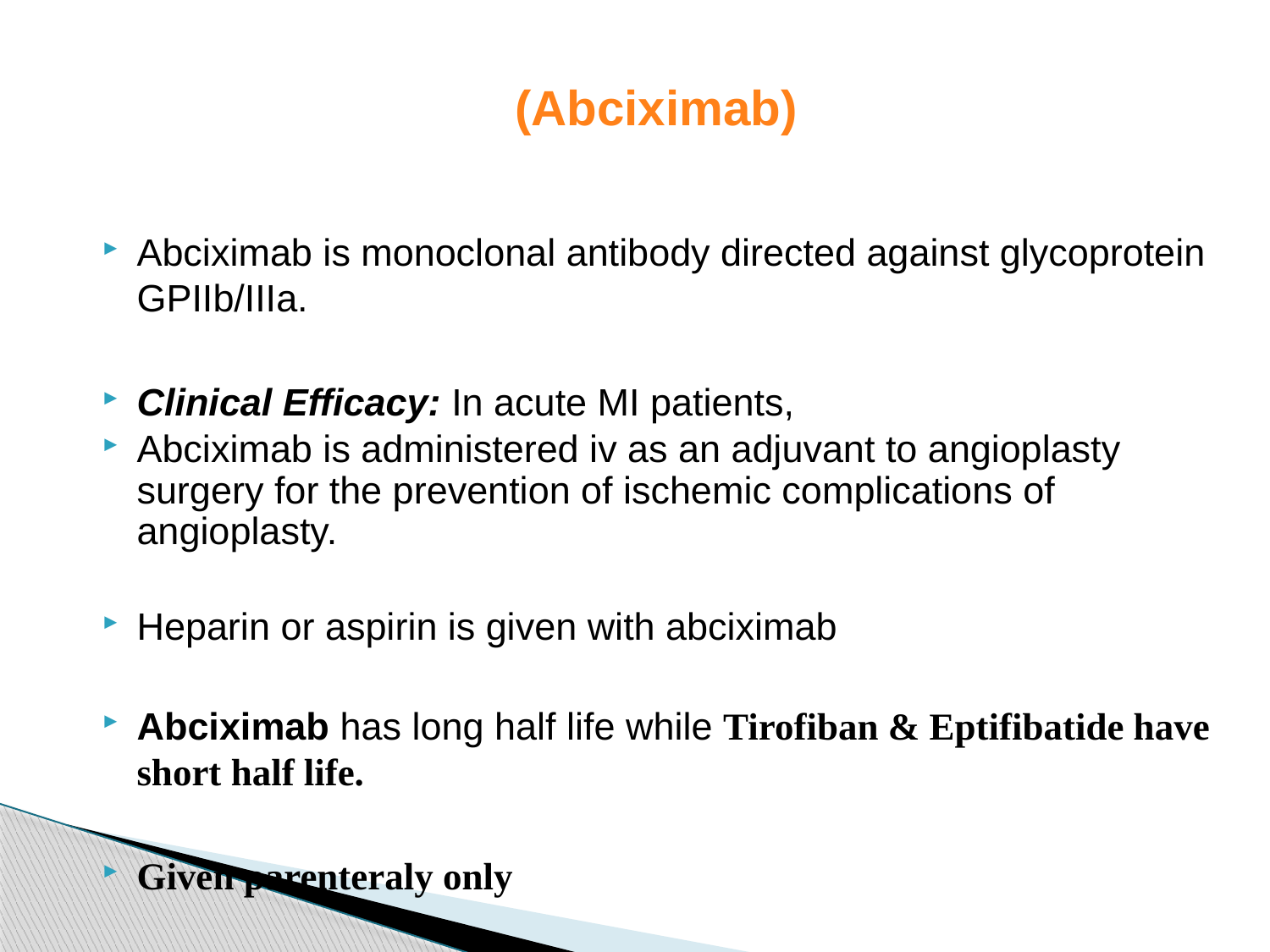

# (Abciximab)
Abciximab is monoclonal antibody directed against glycoprotein GPIIb/IIIa.

Clinical Efficacy: In acute MI patients,
Abciximab is administered iv as an adjuvant to angioplasty surgery for the prevention of ischemic complications of angioplasty.

Heparin or aspirin is given with abciximab

Abciximab has long half life while Tirofiban & Eptifibatide have short half life.

Given parenteraly only